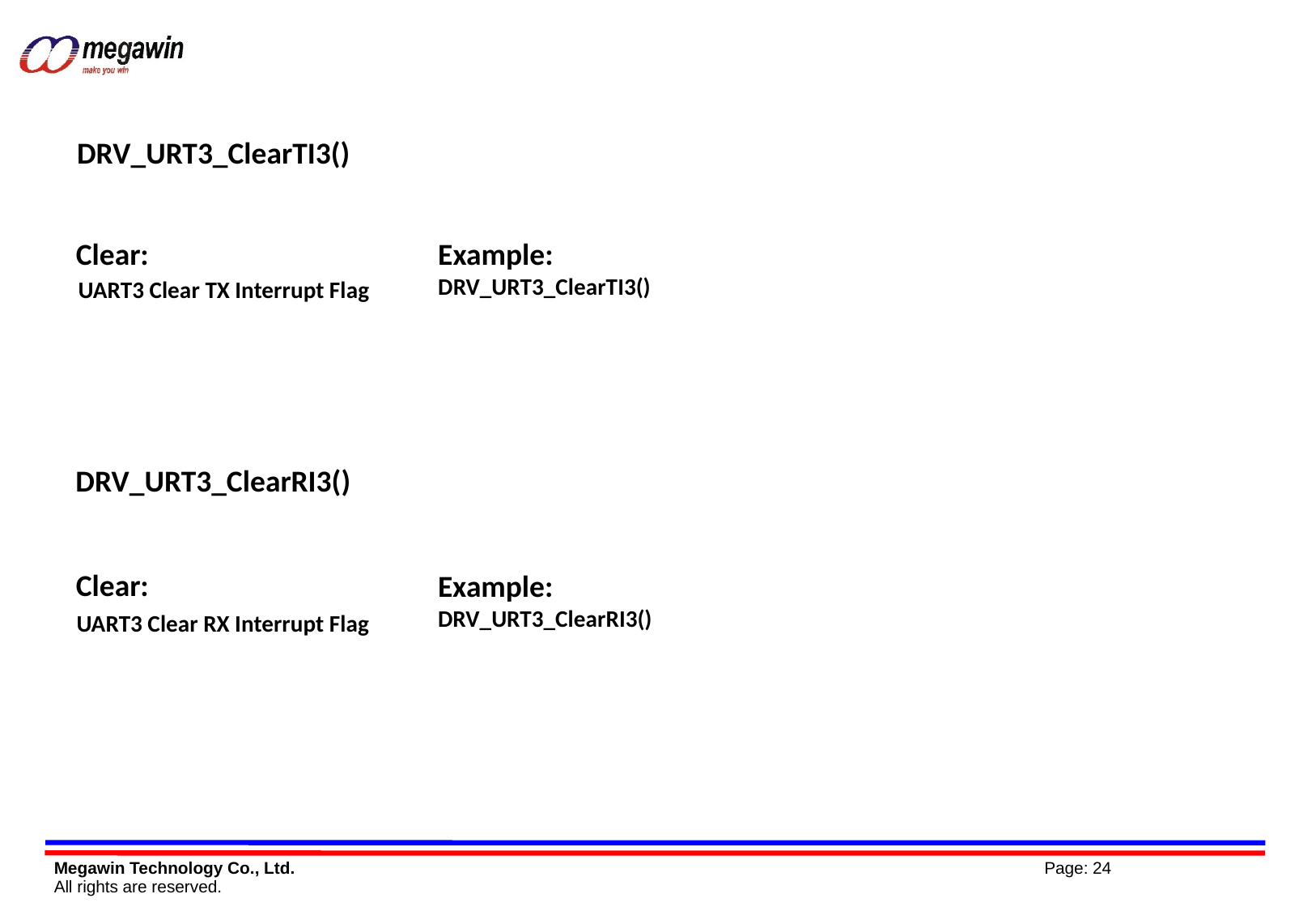

DRV_URT3_ClearTI3()
Clear:
Example:
DRV_URT3_ClearTI3()

UART3 Clear TX Interrupt Flag
DRV_URT3_ClearRI3()
Clear:
Example:
DRV_URT3_ClearRI3()
UART3 Clear RX Interrupt Flag